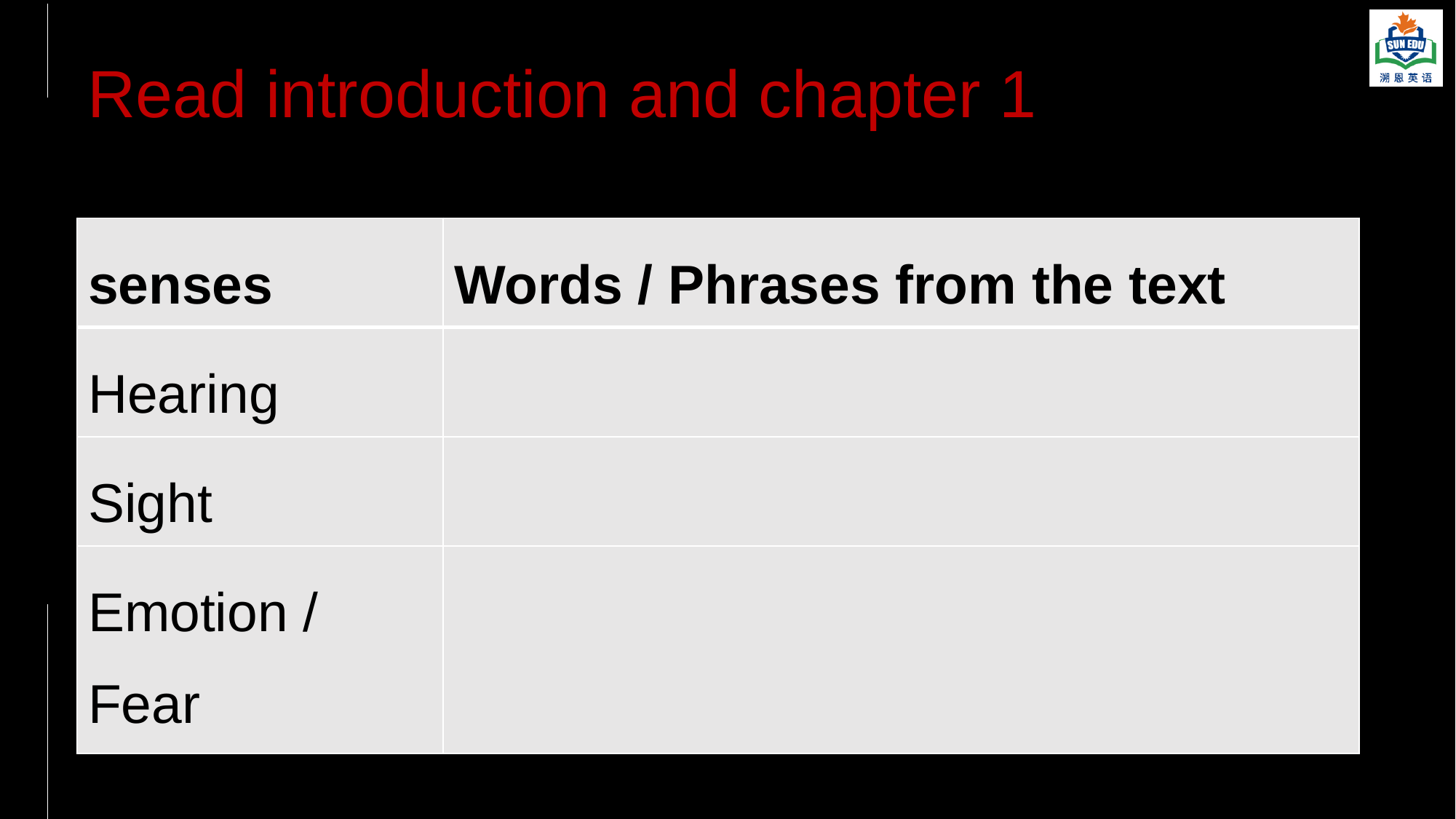

Read introduction and chapter 1

What sounds did the earthquake make?
What did Tariq see when he woke up?
How did Tariq feel?

| senses | Words / Phrases from the text |
| --- | --- |
| Hearing |  |
| Sight |  |
| Emotion / Fear |  |